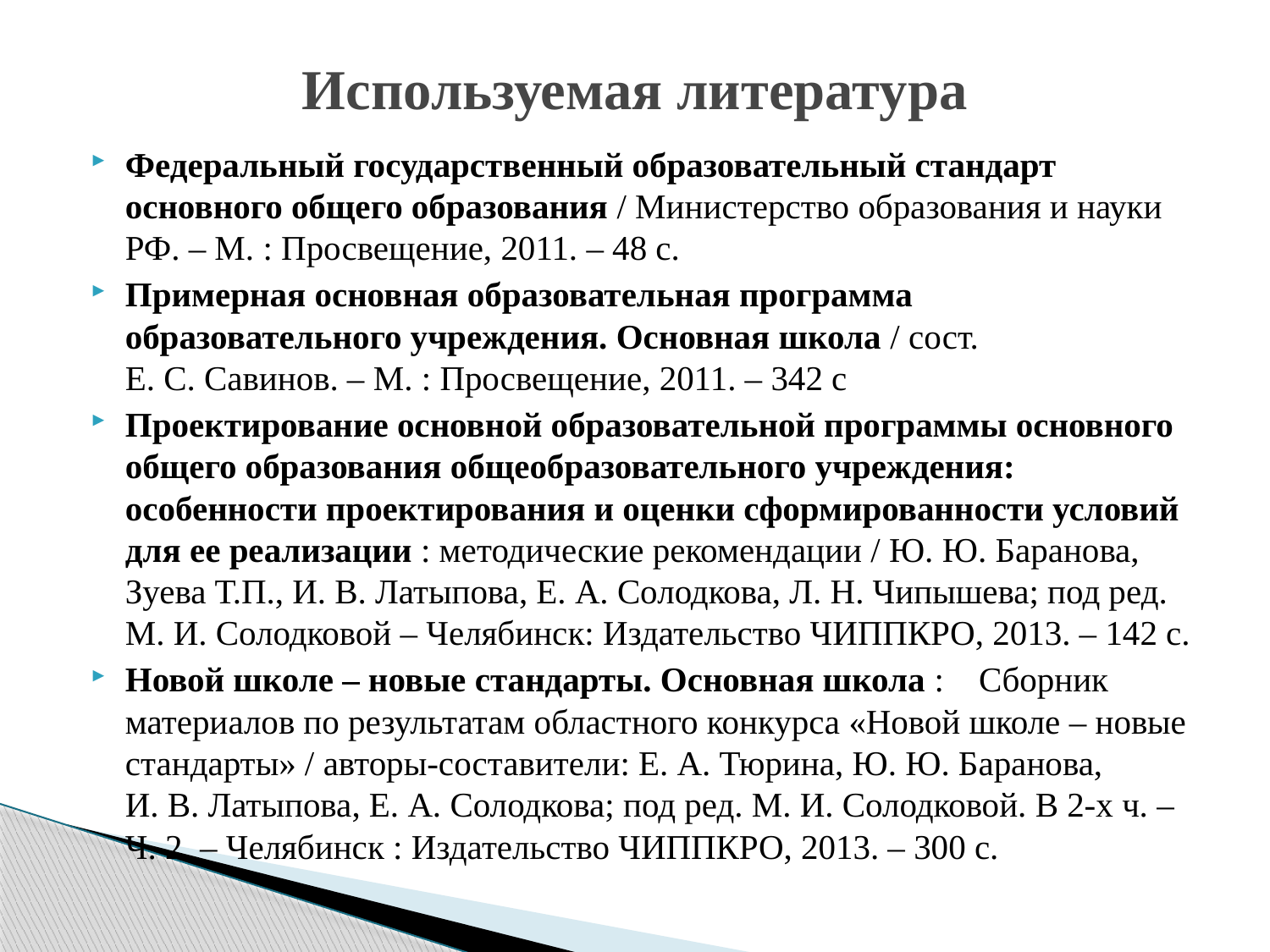

# Используемая литература
Федеральный государственный образовательный стандарт основного общего образования / Министерство образования и науки РФ. – М. : Просвещение, 2011. – 48 с.
Примерная основная образовательная программа образовательного учреждения. Основная школа / сост. Е. С. Савинов. – М. : Просвещение, 2011. – 342 с
Проектирование основной образовательной программы основного общего образования общеобразовательного учреждения: особенности проектирования и оценки сформированности условий для ее реализации : методические рекомендации / Ю. Ю. Баранова, Зуева Т.П., И. В. Латыпова, Е. А. Солодкова, Л. Н. Чипышева; под ред. М. И. Солодковой – Челябинск: Издательство ЧИППКРО, 2013. – 142 с.
Новой школе – новые стандарты. Основная школа :    Сборник материалов по результатам областного конкурса «Новой школе – новые стандарты» / авторы-составители: Е. А. Тюрина, Ю. Ю. Баранова, И. В. Латыпова, Е. А. Солодкова; под ред. М. И. Солодковой. В 2-х ч. – Ч. 2. – Челябинск : Издательство ЧИППКРО, 2013. – 300 с.